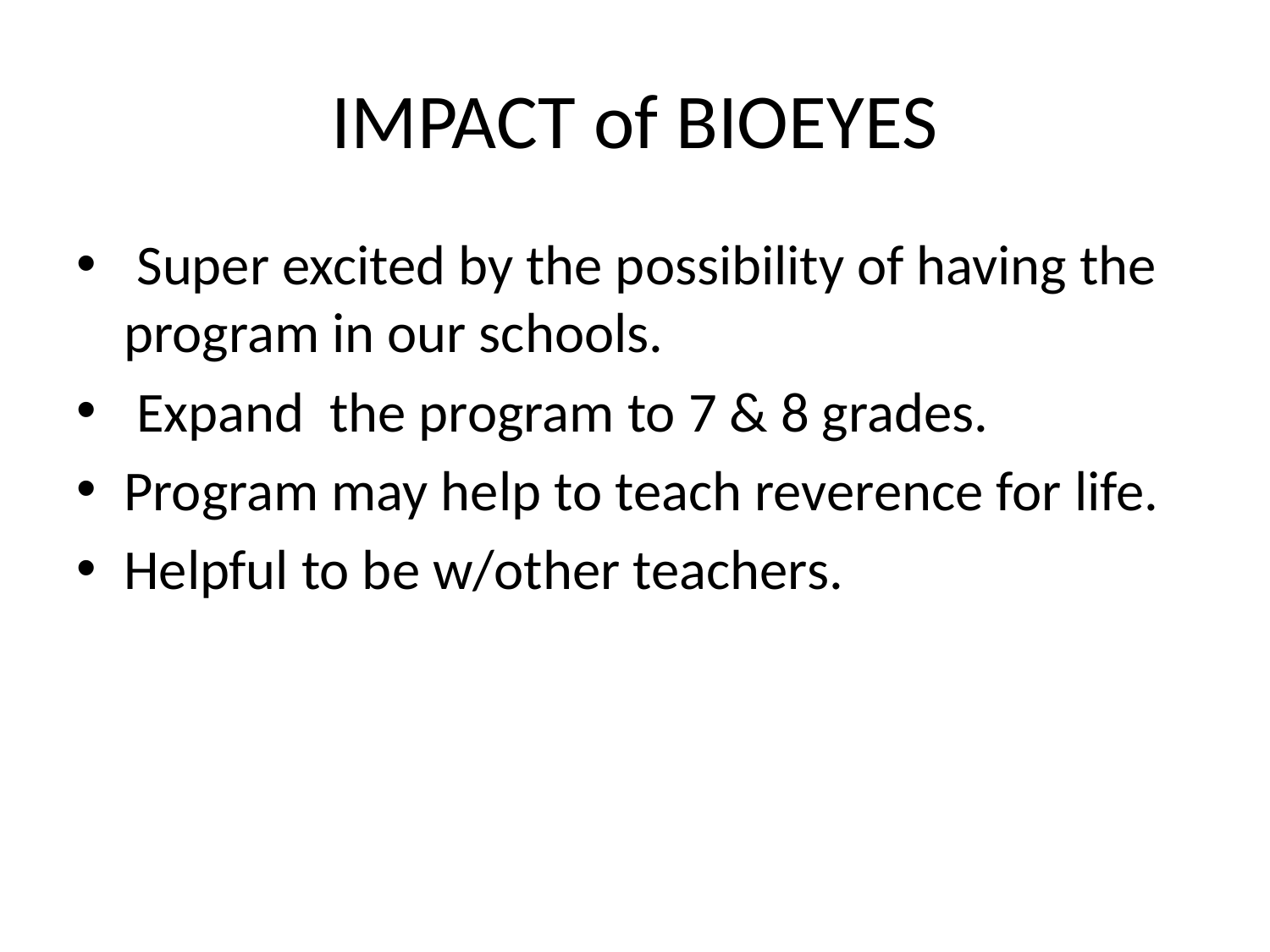

# IMPACT of BIOEYES
 Super excited by the possibility of having the program in our schools.
 Expand  the program to 7 & 8 grades.
Program may help to teach reverence for life.
Helpful to be w/other teachers.